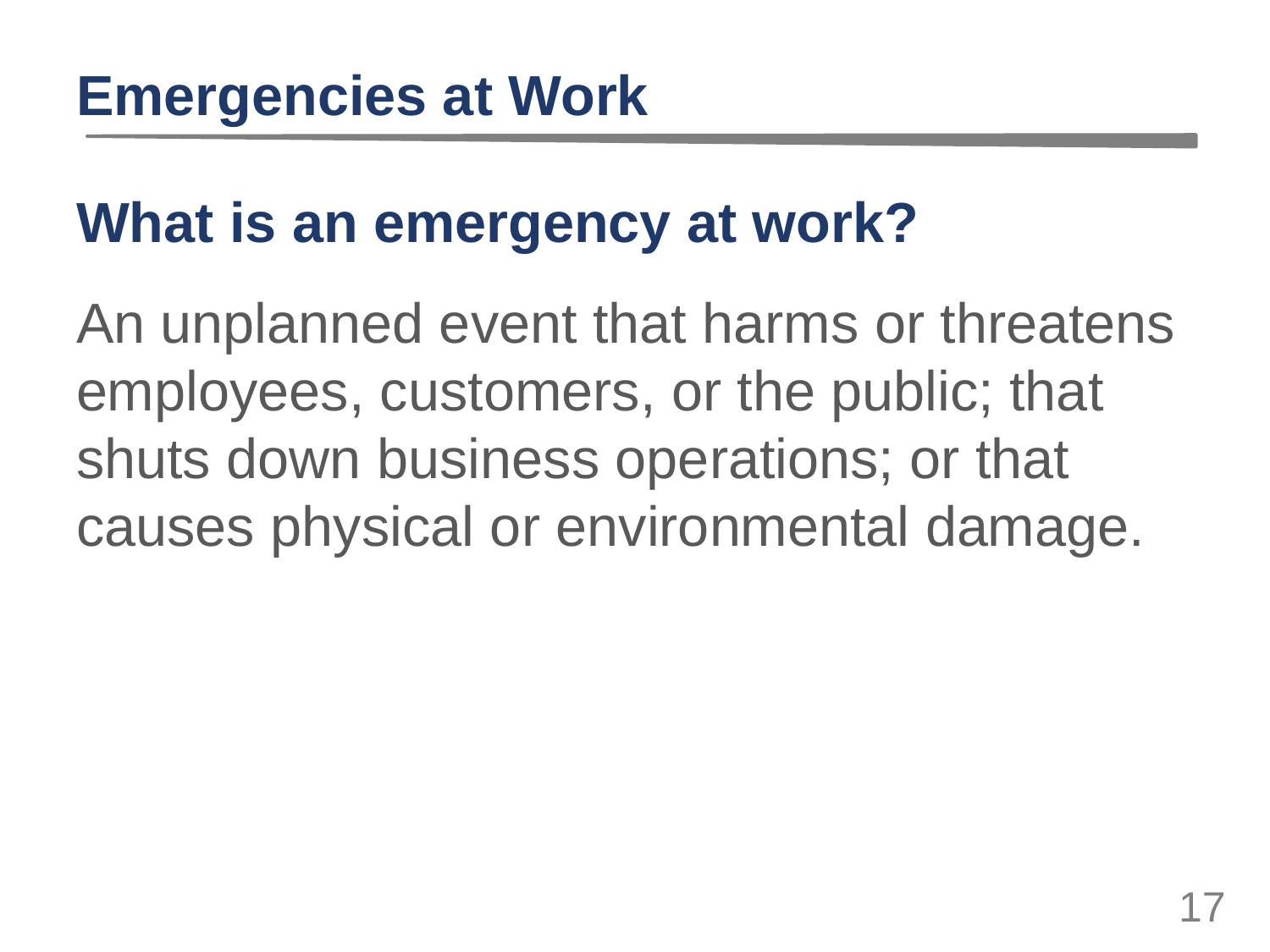

# Emergencies at Work

What is an emergency at work?
An unplanned event that harms or threatens employees, customers, or the public; that shuts down business operations; or that causes physical or environmental damage.
17